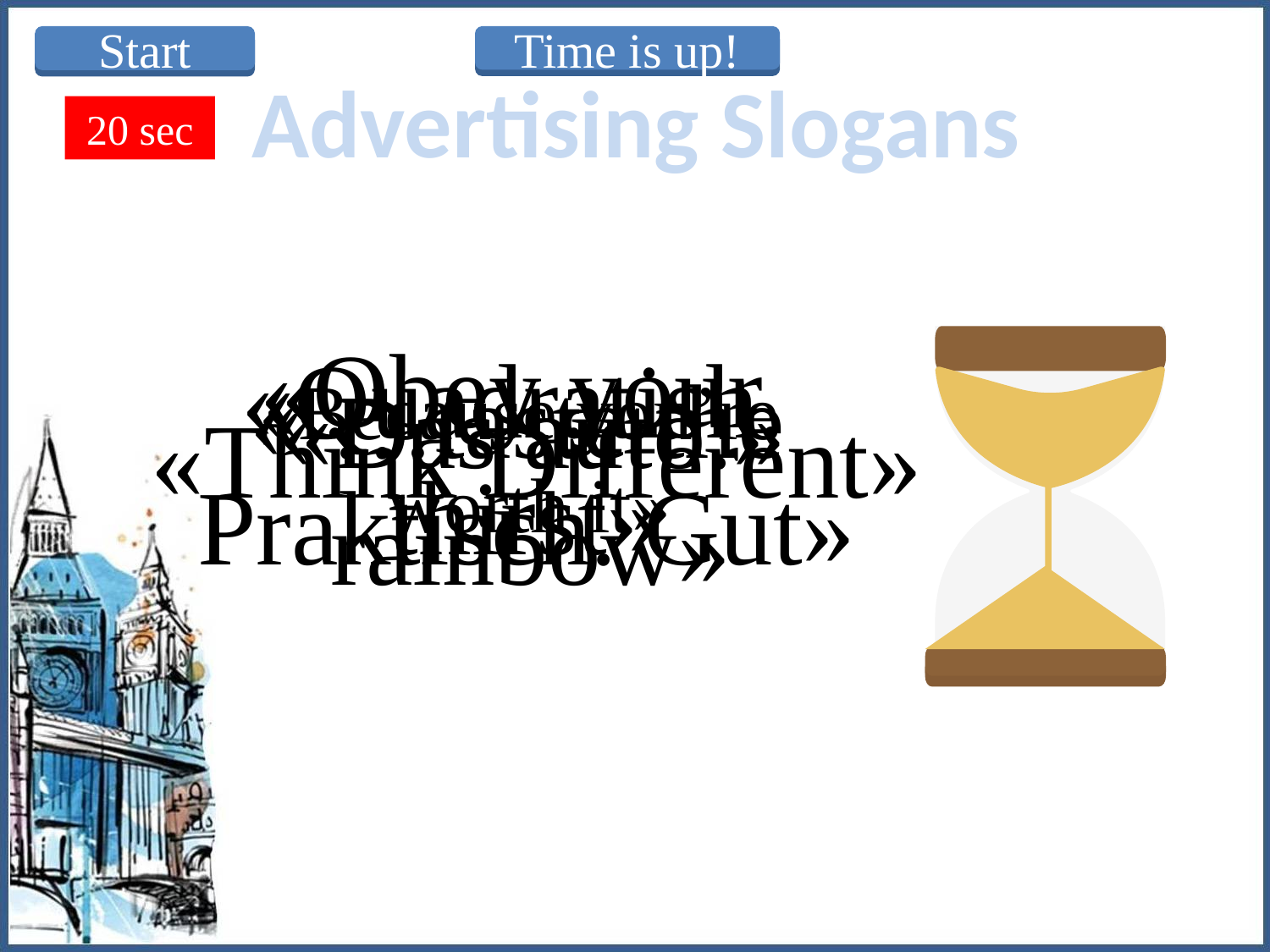

Start

Time is up!

Advertising Slogans
20 sec
«Obey your
 thirst»
«Quadratish.
 Praktisch. Gut»

« …taste the
 rainbow»
«Because you’re
 worth it»
«Das auto.»

«Think Different»